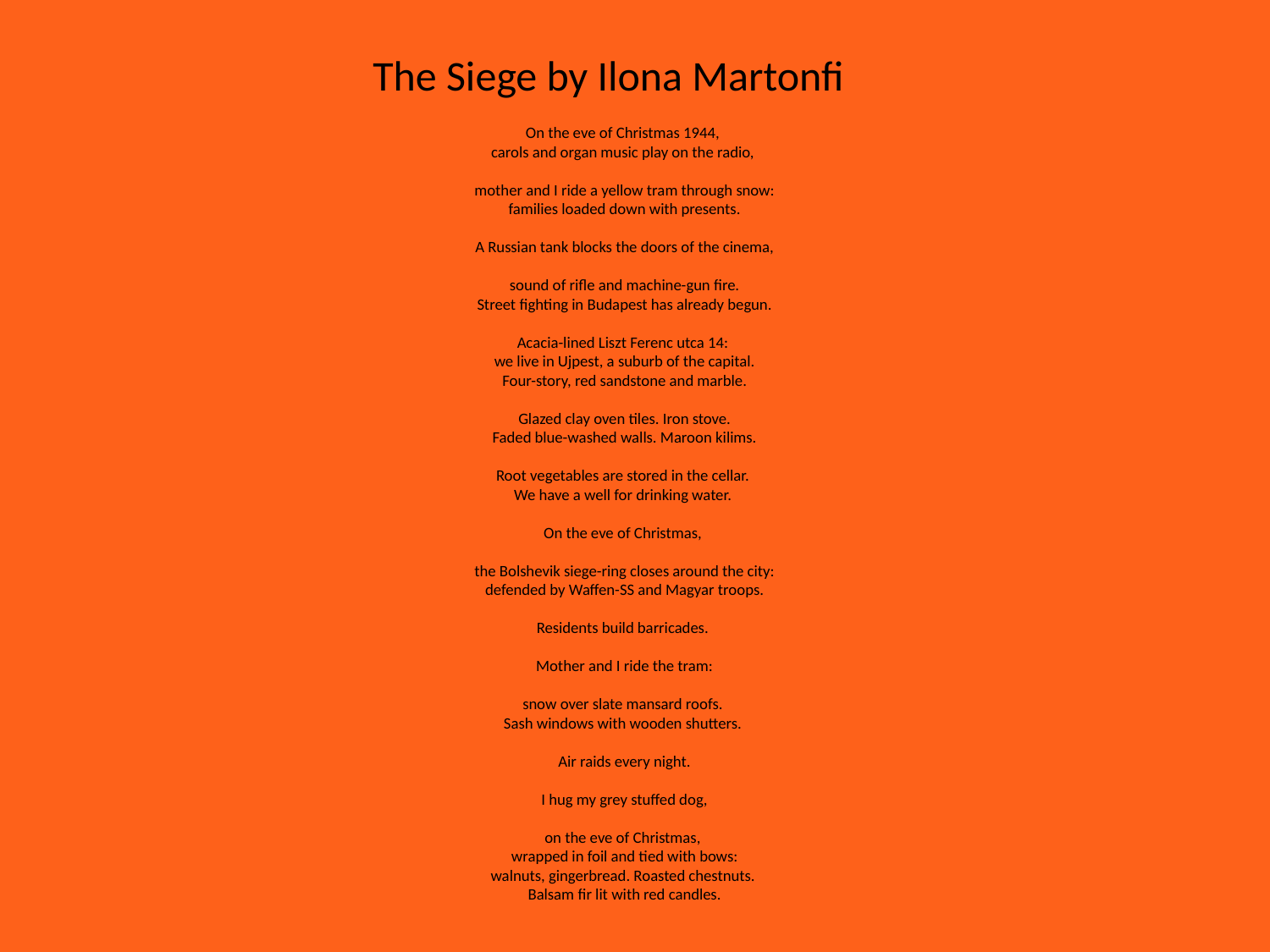

The Siege by Ilona Martonfi
On the eve of Christmas 1944,
carols and organ music play on the radio,
mother and I ride a yellow tram through snow:
families loaded down with presents.
A Russian tank blocks the doors of the cinema,
sound of rifle and machine-gun fire.
Street fighting in Budapest has already begun.
Acacia-lined Liszt Ferenc utca 14:
we live in Ujpest, a suburb of the capital.
Four-story, red sandstone and marble.
Glazed clay oven tiles. Iron stove.
Faded blue-washed walls. Maroon kilims.
Root vegetables are stored in the cellar.
We have a well for drinking water.
On the eve of Christmas,
the Bolshevik siege-ring closes around the city:
defended by Waffen-SS and Magyar troops.
Residents build barricades.
Mother and I ride the tram:
snow over slate mansard roofs.
Sash windows with wooden shutters.
Air raids every night.
I hug my grey stuffed dog,
on the eve of Christmas,
wrapped in foil and tied with bows:
walnuts, gingerbread. Roasted chestnuts.
Balsam fir lit with red candles.